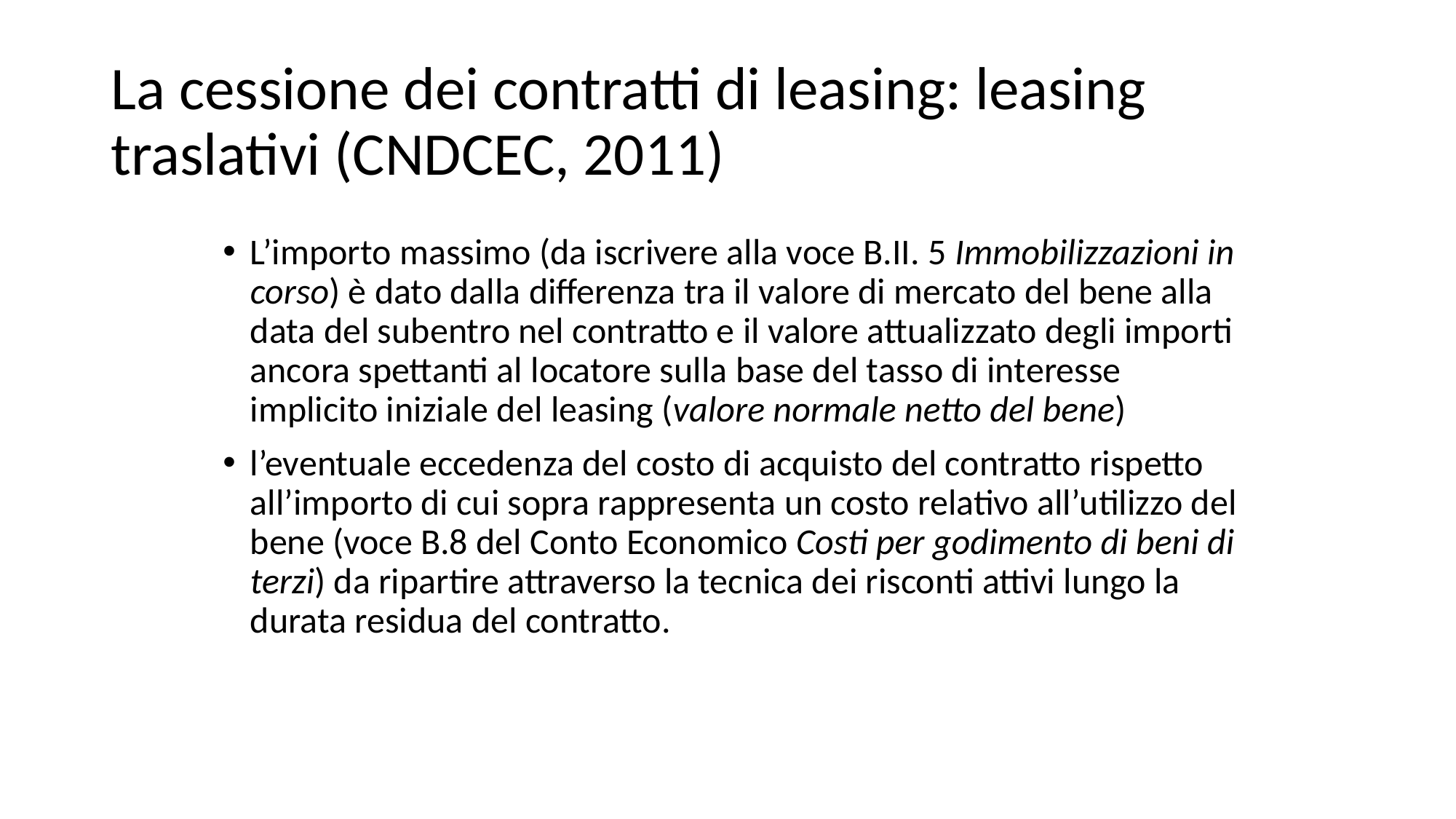

# La cessione dei contratti di leasing: leasing traslativi (CNDCEC, 2011)
L’importo massimo (da iscrivere alla voce B.II. 5 Immobilizzazioni in corso) è dato dalla differenza tra il valore di mercato del bene alla data del subentro nel contratto e il valore attualizzato degli importi ancora spettanti al locatore sulla base del tasso di interesse implicito iniziale del leasing (valore normale netto del bene)
l’eventuale eccedenza del costo di acquisto del contratto rispetto all’importo di cui sopra rappresenta un costo relativo all’utilizzo del bene (voce B.8 del Conto Economico Costi per godimento di beni di terzi) da ripartire attraverso la tecnica dei risconti attivi lungo la durata residua del contratto.